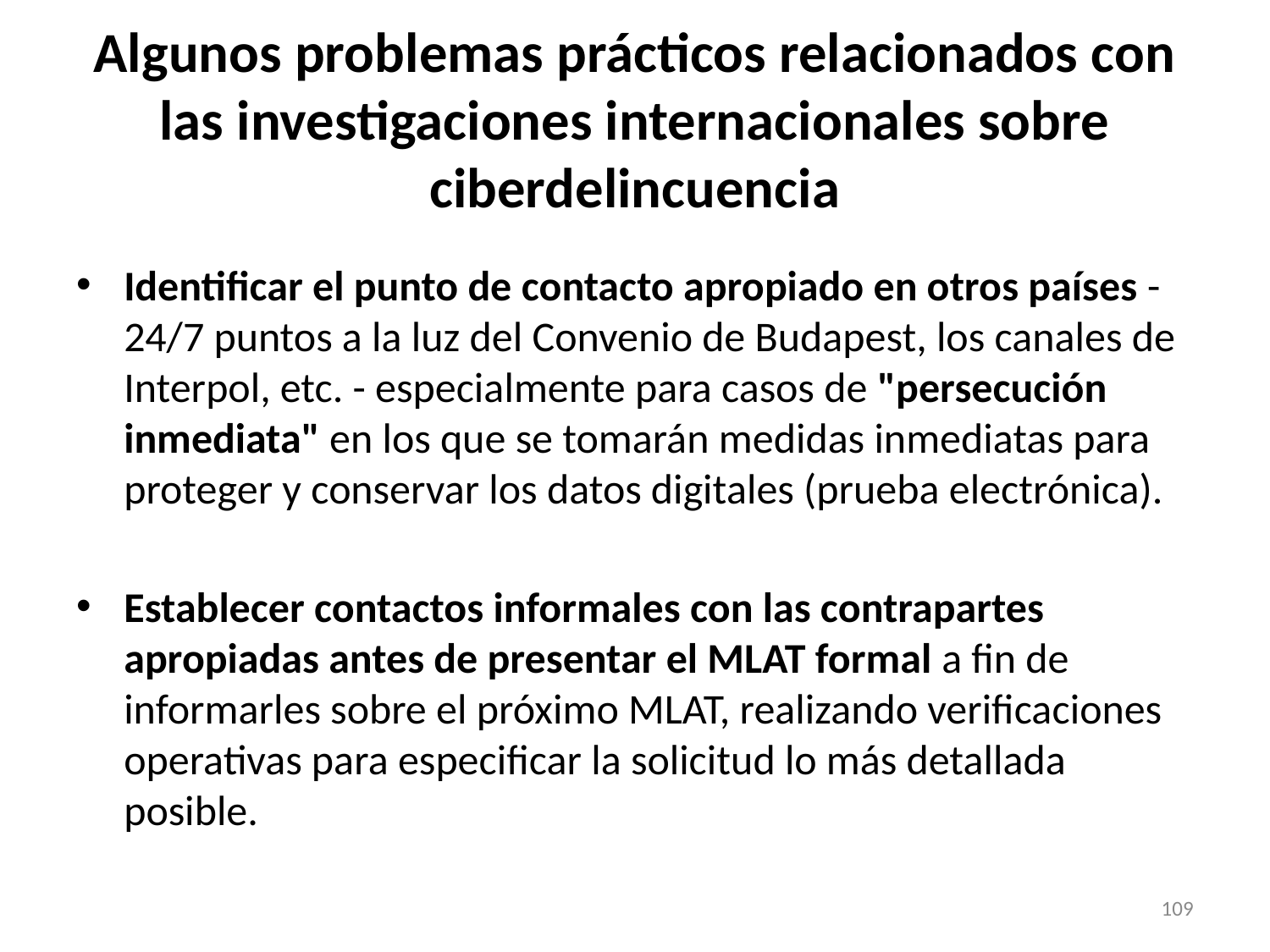

# Algunos problemas prácticos relacionados con las investigaciones internacionales sobre ciberdelincuencia
Identificar el punto de contacto apropiado en otros países - 24/7 puntos a la luz del Convenio de Budapest, los canales de Interpol, etc. - especialmente para casos de "persecución inmediata" en los que se tomarán medidas inmediatas para proteger y conservar los datos digitales (prueba electrónica).

Establecer contactos informales con las contrapartes apropiadas antes de presentar el MLAT formal a fin de informarles sobre el próximo MLAT, realizando verificaciones operativas para especificar la solicitud lo más detallada posible.

109